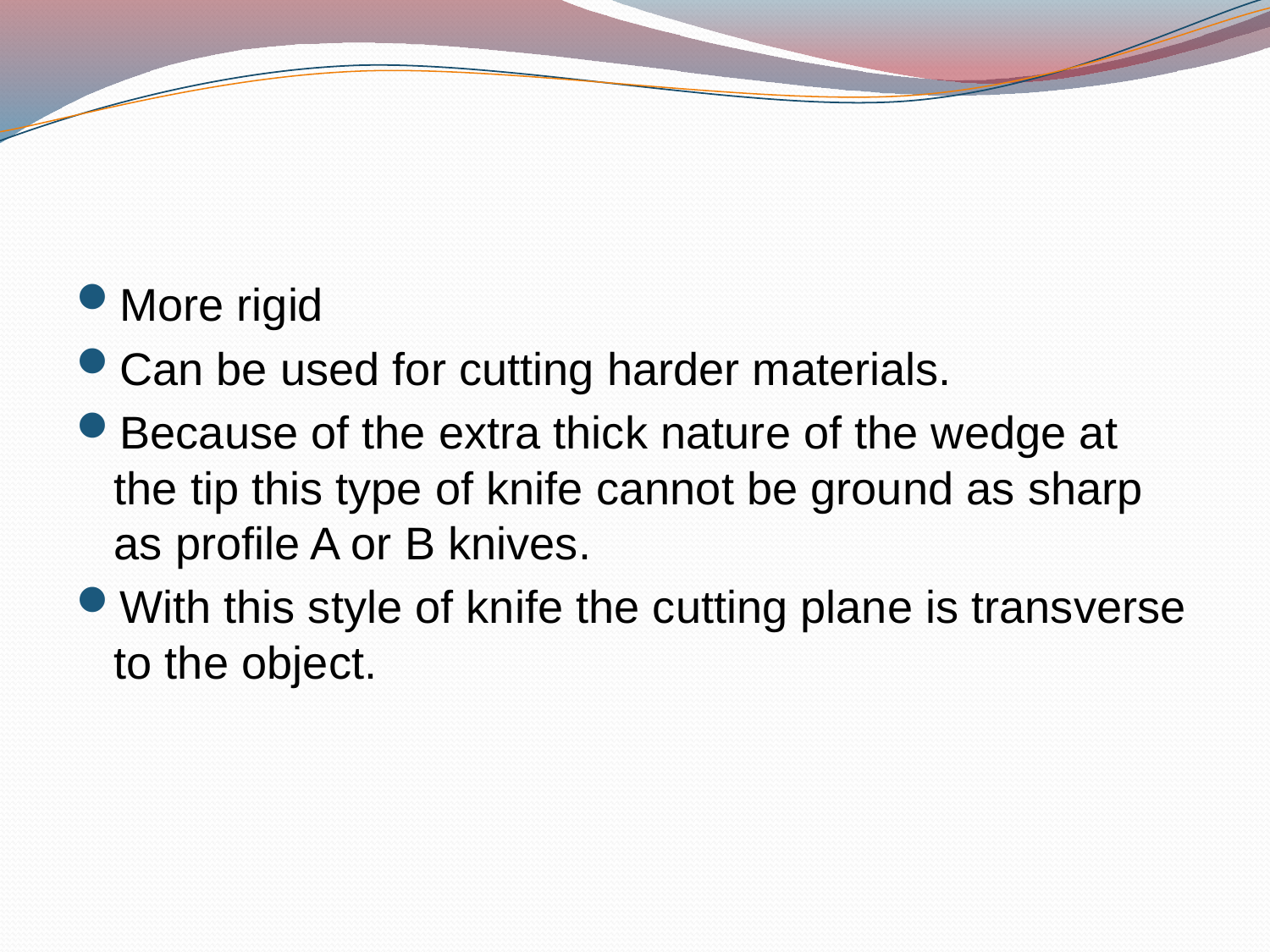

More rigid
Can be used for cutting harder materials.
Because of the extra thick nature of the wedge at the tip this type of knife cannot be ground as sharp as profile A or B knives.
With this style of knife the cutting plane is transverse to the object.